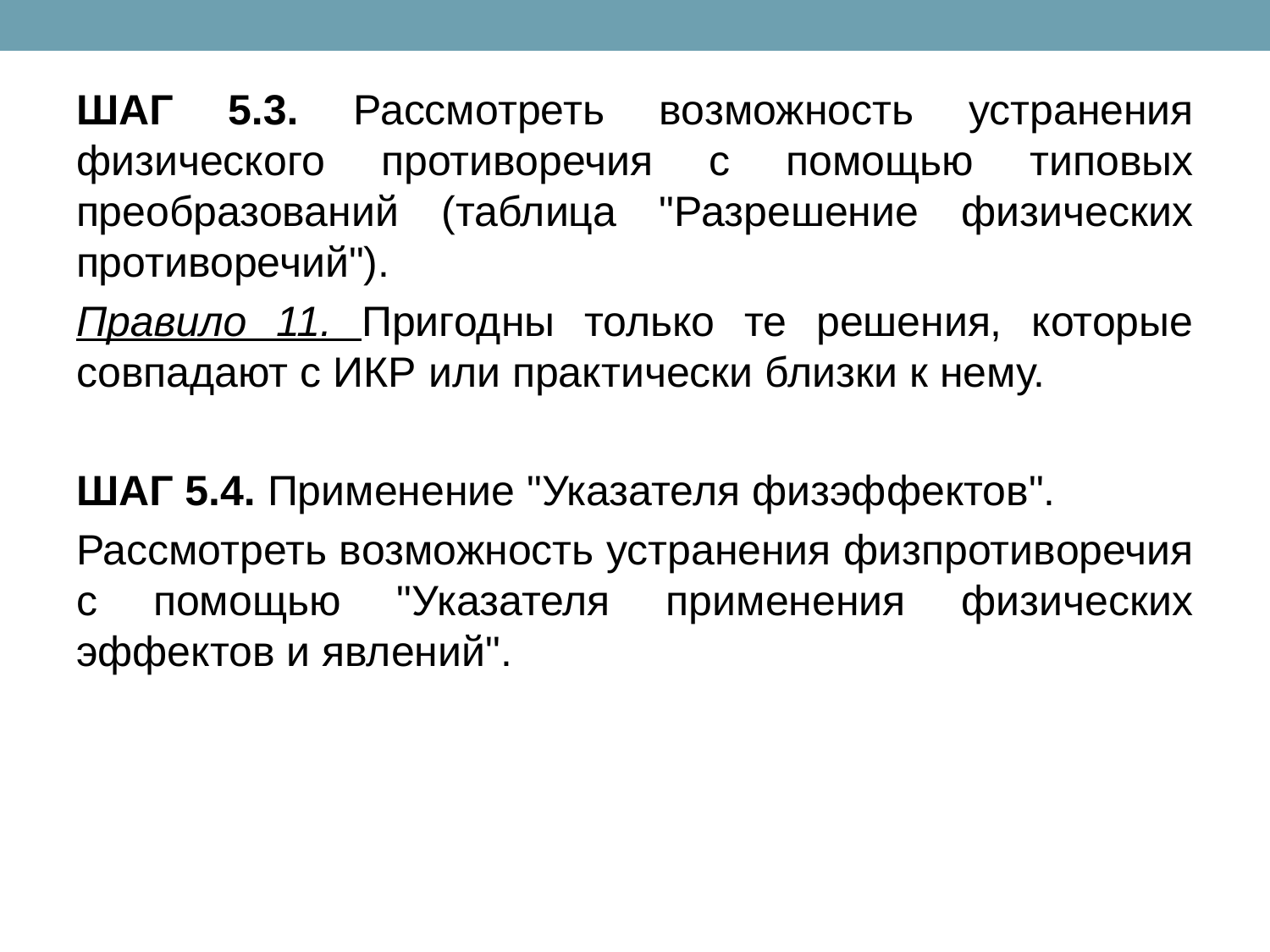

ШАГ 5.3. Рассмотреть возможность устранения физического противоречия с помощью типовых преобразований (таблица "Разрешение физических противоречий").
Правило 11. Пригодны только те решения, которые совпадают с ИКР или практически близки к нему.

ШАГ 5.4. Применение "Указателя физэффектов".
Рассмотреть возможность устранения физпротиворечия с помощью "Указателя применения физических эффектов и явлений".